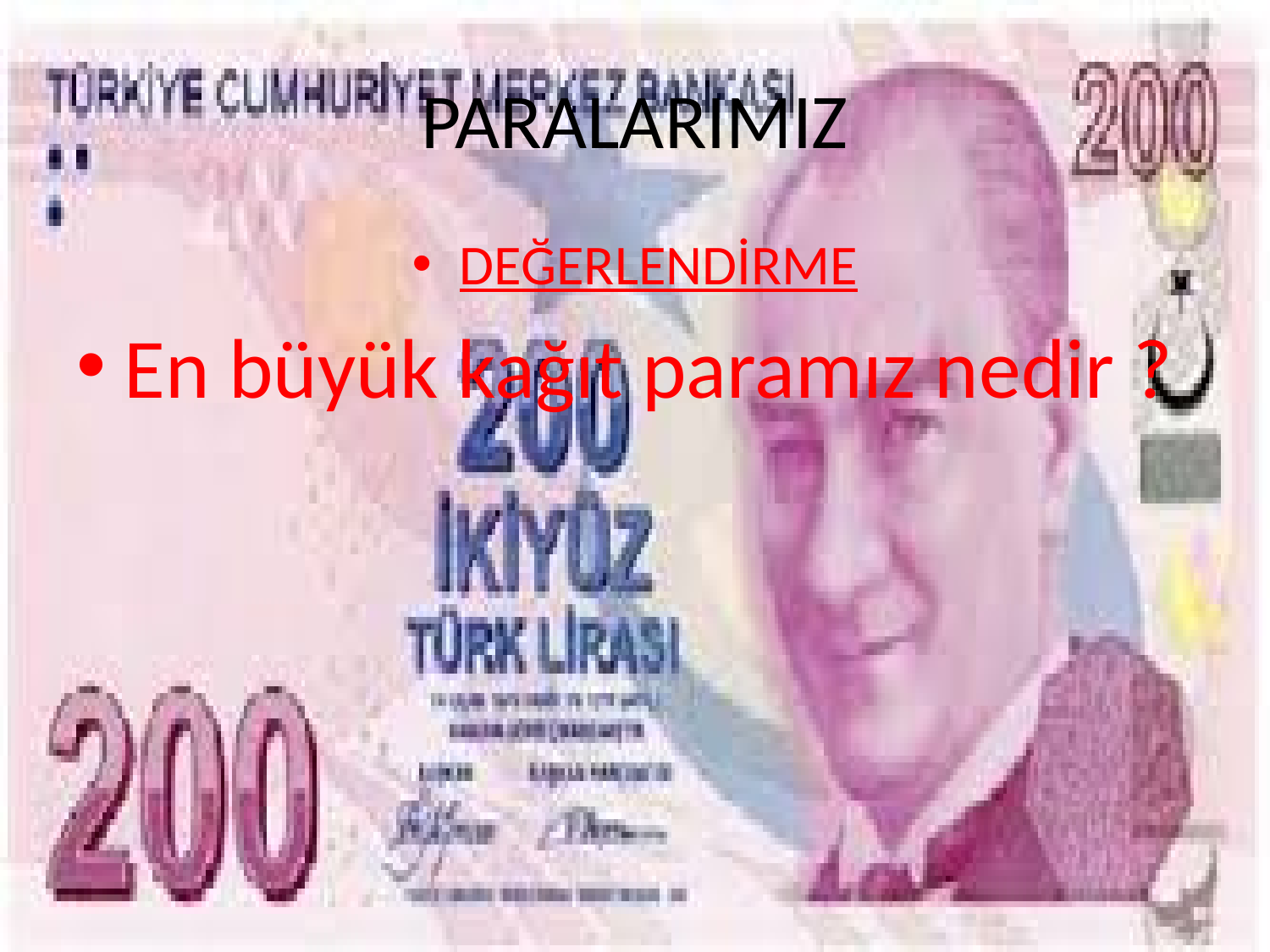

# PARALARIMIZ
DEĞERLENDİRME
En büyük kağıt paramız nedir ?